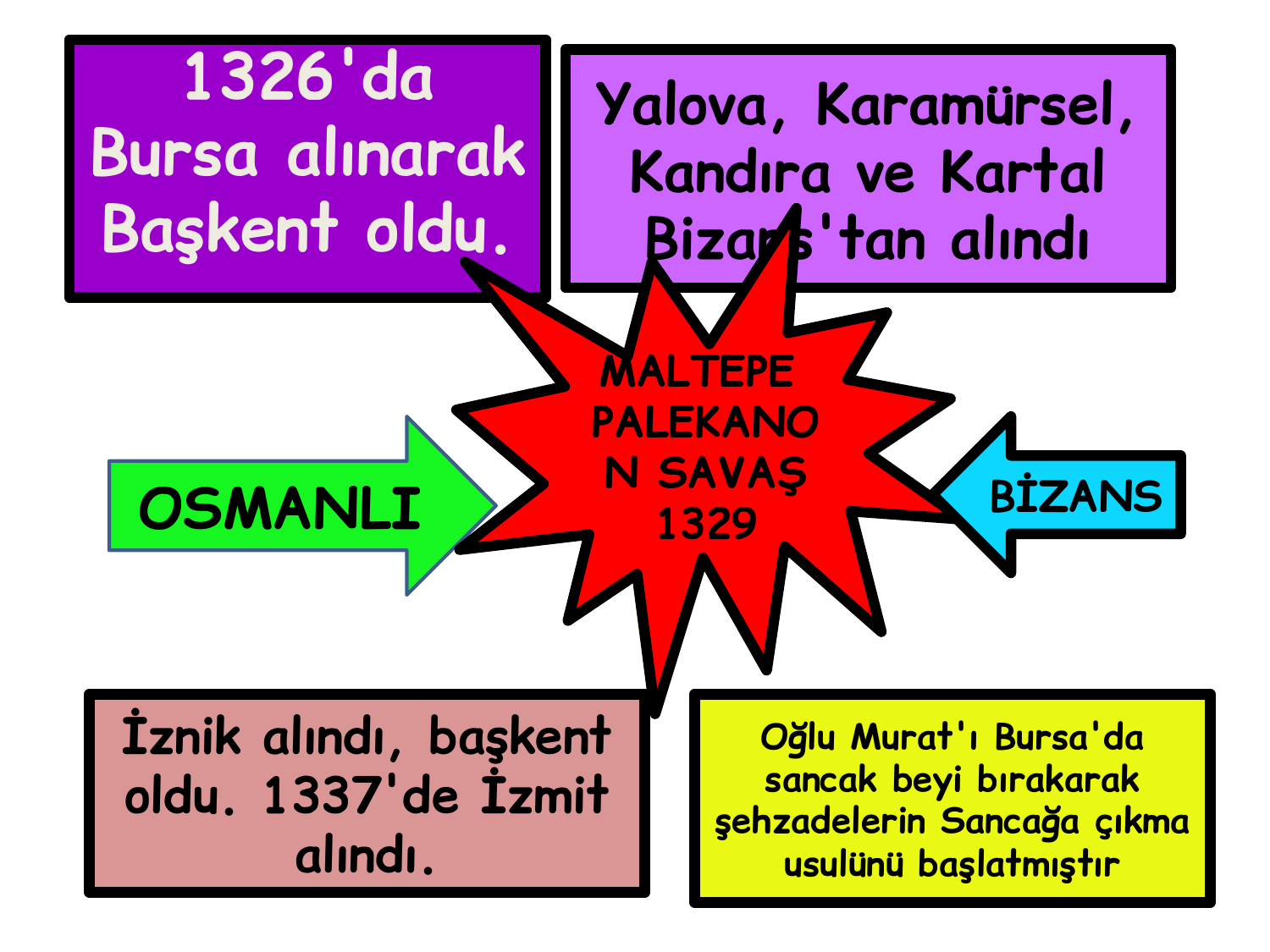

1326'da Bursa alınarak Başkent oldu.

Yalova, Karamürsel, Kandıra ve Kartal Bizans'tan alındı

MALTEPE  PALEKANON SAVAŞ 1329
OSMANLI
BİZANS

İznik alındı, başkent oldu. 1337'de İzmit alındı.

Oğlu Murat'ı Bursa'da sancak beyi bırakarak şehzadelerin Sancağa çıkma usulünü başlatmıştır